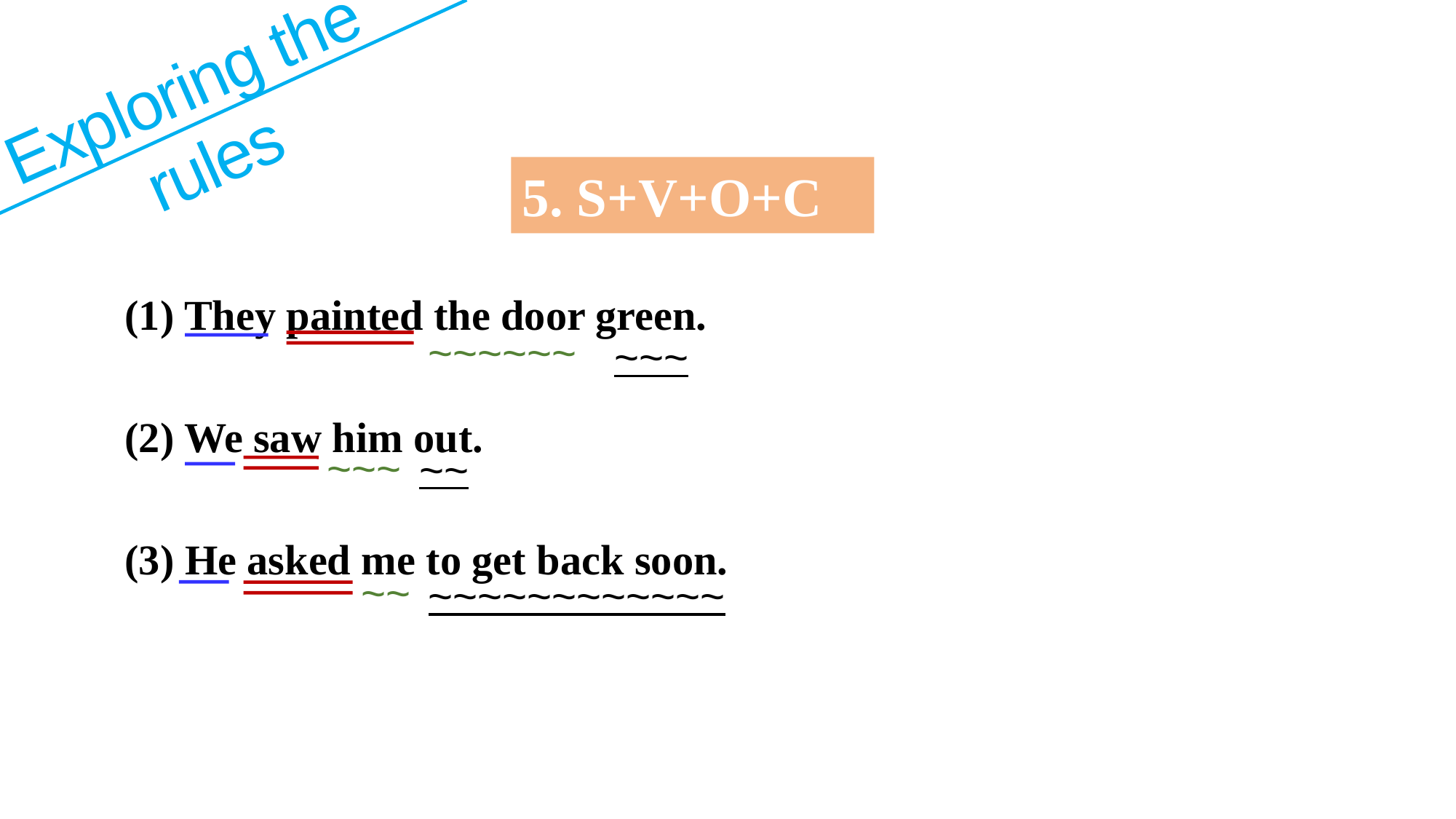

Exploring the rules
5. S+V+O+C
(1) They painted the door green.

(2) We saw him out.

(3) He asked me to get back soon.
~~~~~~
~~~

~~~
~~

~~
~~~~~~~~~~~~